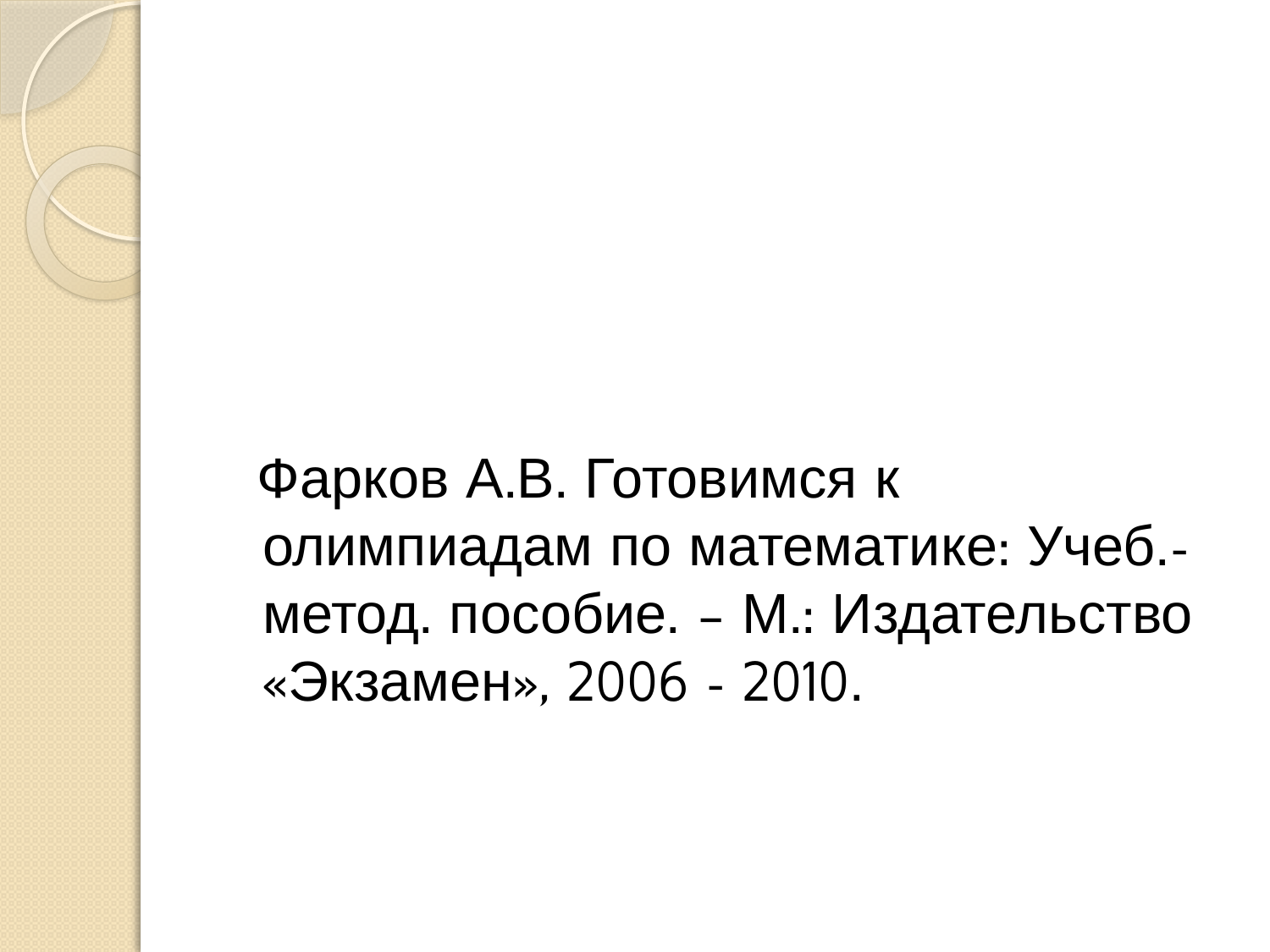

#

  Фарков А.В. Готовимся к олимпиадам по математике: Учеб.-метод. пособие. – М.: Издательство «Экзамен», 2006 - 2010.